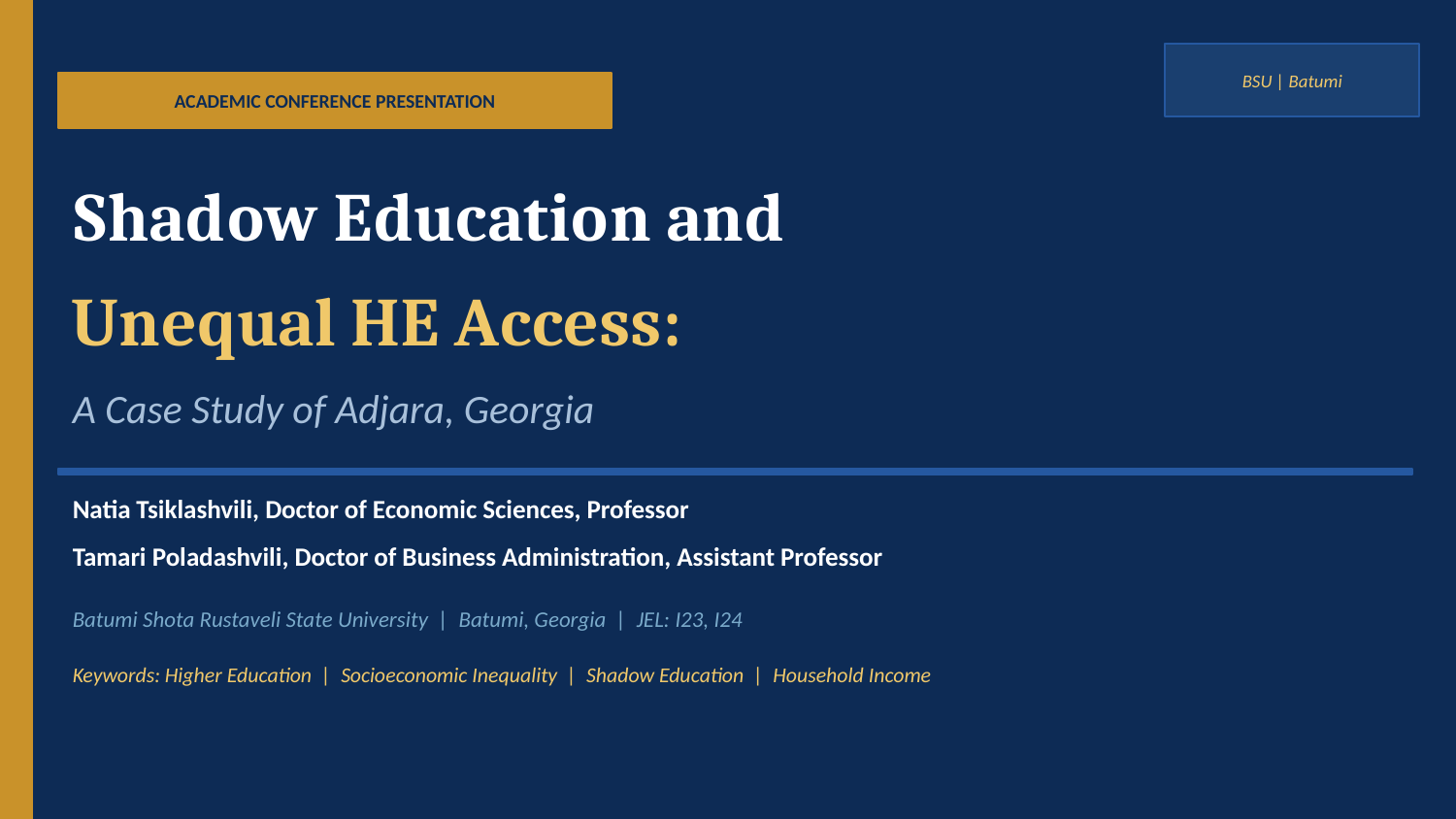

BSU | Batumi

ACADEMIC CONFERENCE PRESENTATION
Shadow Education and
Unequal HE Access:
A Case Study of Adjara, Georgia

Natia Tsiklashvili, Doctor of Economic Sciences, Professor
Tamari Poladashvili, Doctor of Business Administration, Assistant Professor
Batumi Shota Rustaveli State University  |  Batumi, Georgia  |  JEL: I23, I24
Keywords: Higher Education  |  Socioeconomic Inequality  |  Shadow Education  |  Household Income